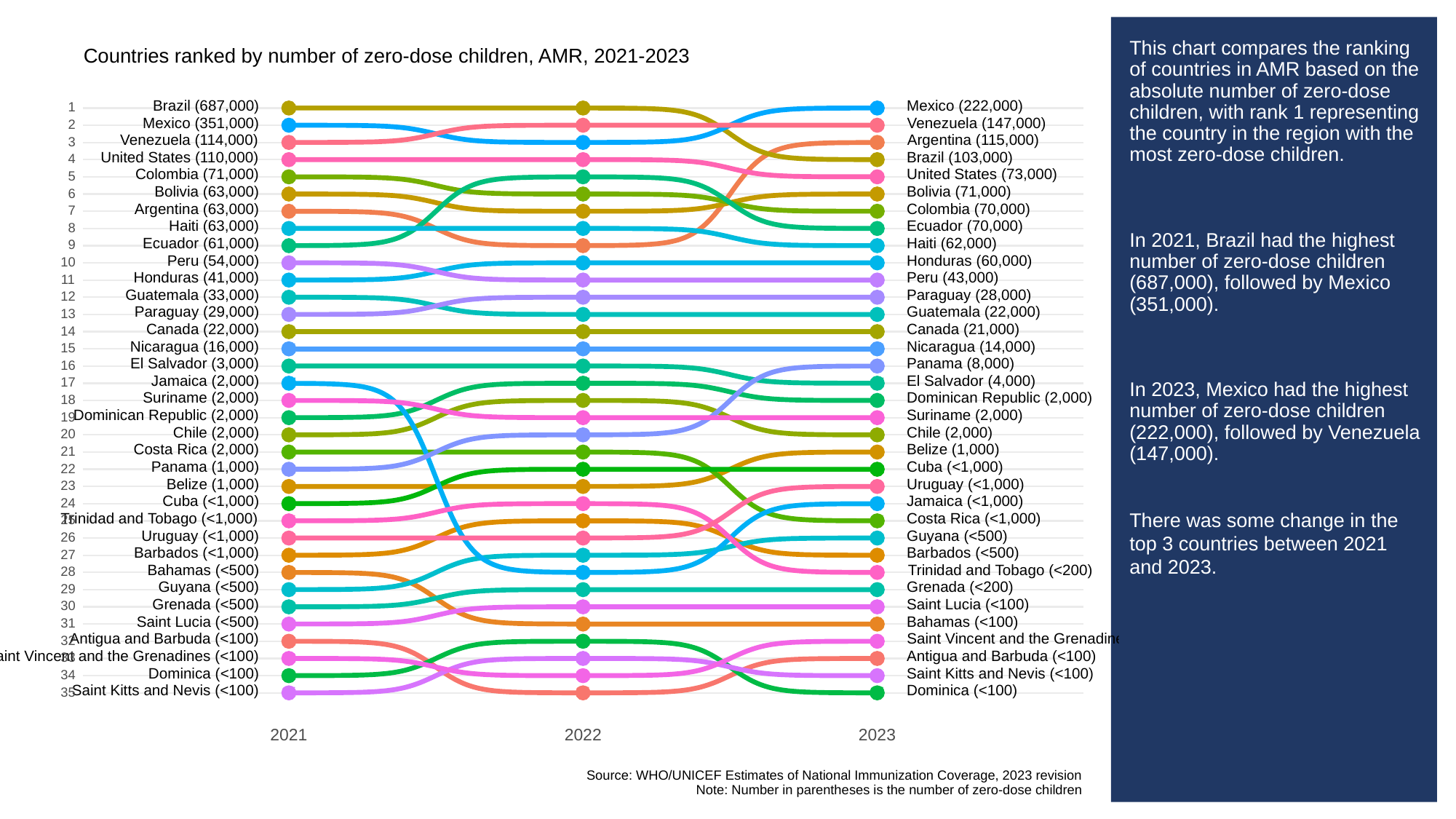

# This chart compares the ranking of countries in AMR based on the absolute number of zero-dose children, with rank 1 representing the country in the region with the most zero-dose children.

In 2021, Brazil had the highest number of zero-dose children (687,000), followed by Mexico (351,000).

In 2023, Mexico had the highest number of zero-dose children (222,000), followed by Venezuela (147,000).

There was some change in the top 3 countries between 2021 and 2023.

Countries ranked by number of zero-dose children, AMR, 2021-2023
Brazil (687,000)
Mexico (222,000)

1
1
1
1

Mexico (351,000)
Venezuela (147,000)

2
2
2
2

Venezuela (114,000)
Argentina (115,000)

3
3
3
3

United States (110,000)
Brazil (103,000)

4
4
4
4

Colombia (71,000)
United States (73,000)

5
5
5
5

Bolivia (63,000)
Bolivia (71,000)

6
6
6
6

Argentina (63,000)
Colombia (70,000)

7
7
7
7

Haiti (63,000)
Ecuador (70,000)

8
8
8
8

Ecuador (61,000)
Haiti (62,000)

9
9
9
9

Peru (54,000)
Honduras (60,000)

10
10
10
10

Honduras (41,000)
Peru (43,000)

11
11
11
11

Guatemala (33,000)
Paraguay (28,000)

12
12
12
12

Paraguay (29,000)
Guatemala (22,000)

13
13
13
13

Canada (22,000)
Canada (21,000)

14
14
14
14

Nicaragua (16,000)
Nicaragua (14,000)

15
15
15
15

El Salvador (3,000)
Panama (8,000)

16
16
16
16

Jamaica (2,000)
El Salvador (4,000)

17
17
17
17

Suriname (2,000)
Dominican Republic (2,000)

18
18
18
18

Dominican Republic (2,000)
Suriname (2,000)

19
19
19
19

Chile (2,000)
Chile (2,000)

20
20
20
20

Costa Rica (2,000)
Belize (1,000)

21
21
21
21

Panama (1,000)
Cuba (<1,000)

22
22
22
22

Belize (1,000)
Uruguay (<1,000)

23
23
23
23

Cuba (<1,000)
Jamaica (<1,000)

24
24
24
24

Trinidad and Tobago (<1,000)
Costa Rica (<1,000)

25
25
25
25

Uruguay (<1,000)
Guyana (<500)

26
26
26
26

Barbados (<1,000)
Barbados (<500)

27
27
27
27

Bahamas (<500)
Trinidad and Tobago (<200)

28
28
28
28

Guyana (<500)
Grenada (<200)

29
29
29
29

Grenada (<500)
Saint Lucia (<100)

30
30
30
30

Saint Lucia (<500)
Bahamas (<100)

31
31
31
31

Antigua and Barbuda (<100)
Saint Vincent and the Grenadines (<100)

32
32
32
32

Saint Vincent and the Grenadines (<100)
Antigua and Barbuda (<100)

33
33
33
33

Dominica (<100)
Saint Kitts and Nevis (<100)

34
34
34
34

Saint Kitts and Nevis (<100)
Dominica (<100)

35
35
35
35

2023
2021
2022
Source: WHO/UNICEF Estimates of National Immunization Coverage, 2023 revision
Note: Number in parentheses is the number of zero-dose children